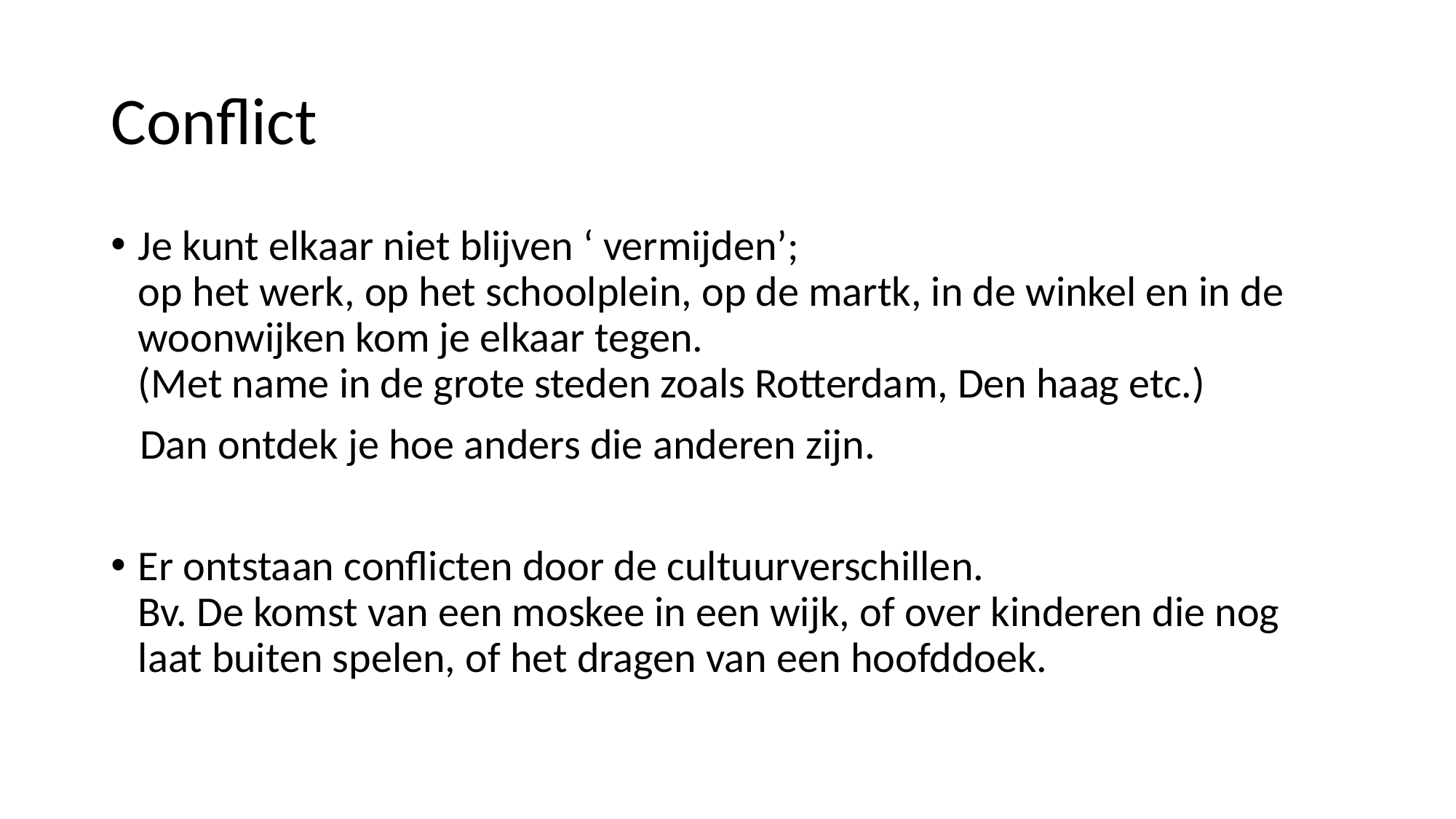

# Conflict
Je kunt elkaar niet blijven ‘ vermijden’;
op het werk, op het schoolplein, op de martk, in de winkel en in de woonwijken kom je elkaar tegen.
(Met name in de grote steden zoals Rotterdam, Den haag etc.)
   Dan ontdek je hoe anders die anderen zijn.

Er ontstaan conflicten door de cultuurverschillen.
Bv. De komst van een moskee in een wijk, of over kinderen die nog laat buiten spelen, of het dragen van een hoofddoek.